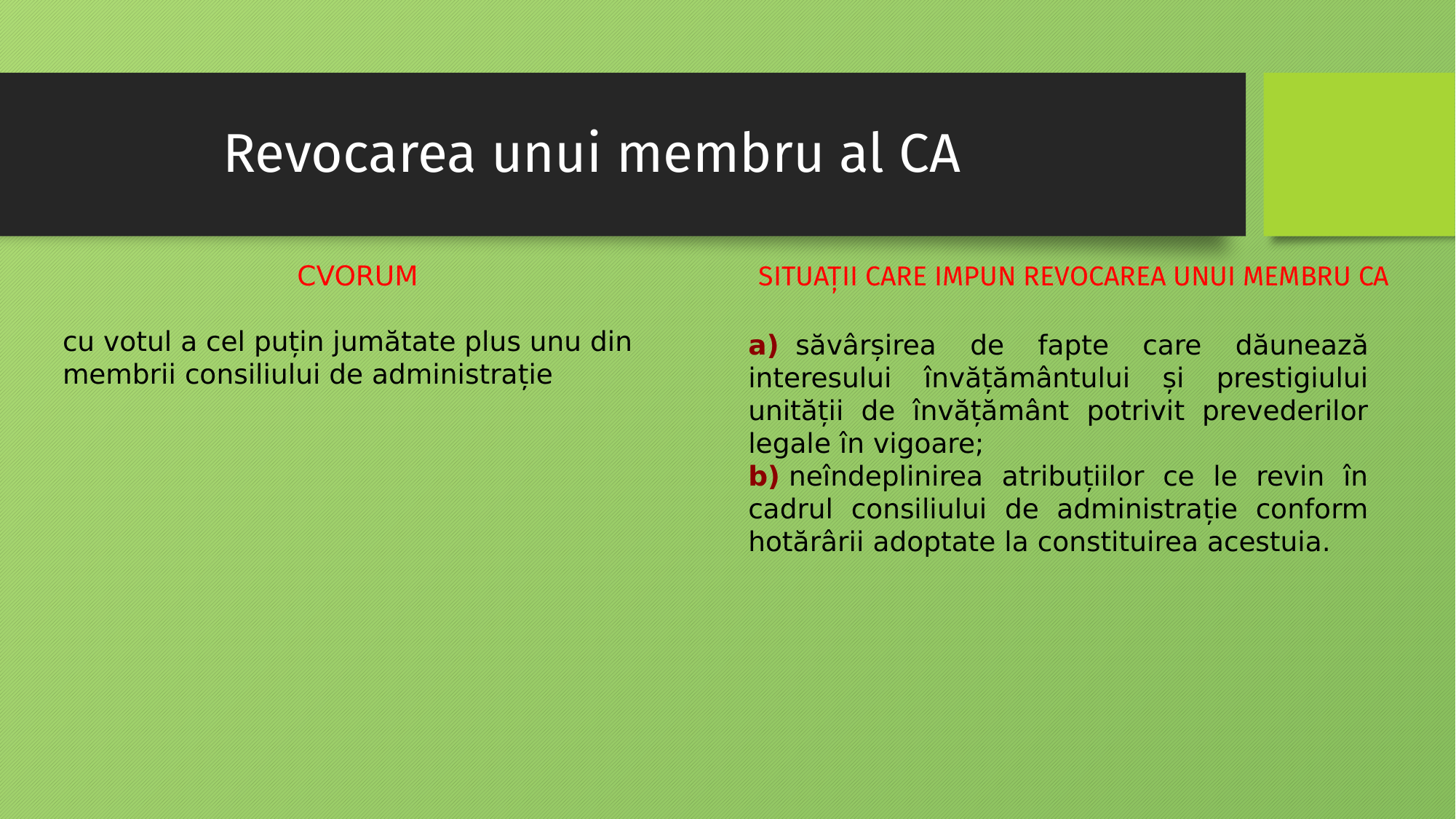

# Revocarea unui membru al CA
CVORUM

cu votul a cel puțin jumătate plus unu din membrii consiliului de administrație
SITUAȚII CARE IMPUN REVOCAREA UNUI MEMBRU CA
a)  săvârșirea de fapte care dăunează interesului învățământului și prestigiului unității de învățământ potrivit prevederilor legale în vigoare;
b) neîndeplinirea atribuțiilor ce le revin în cadrul consiliului de administrație conform hotărârii adoptate la constituirea acestuia.